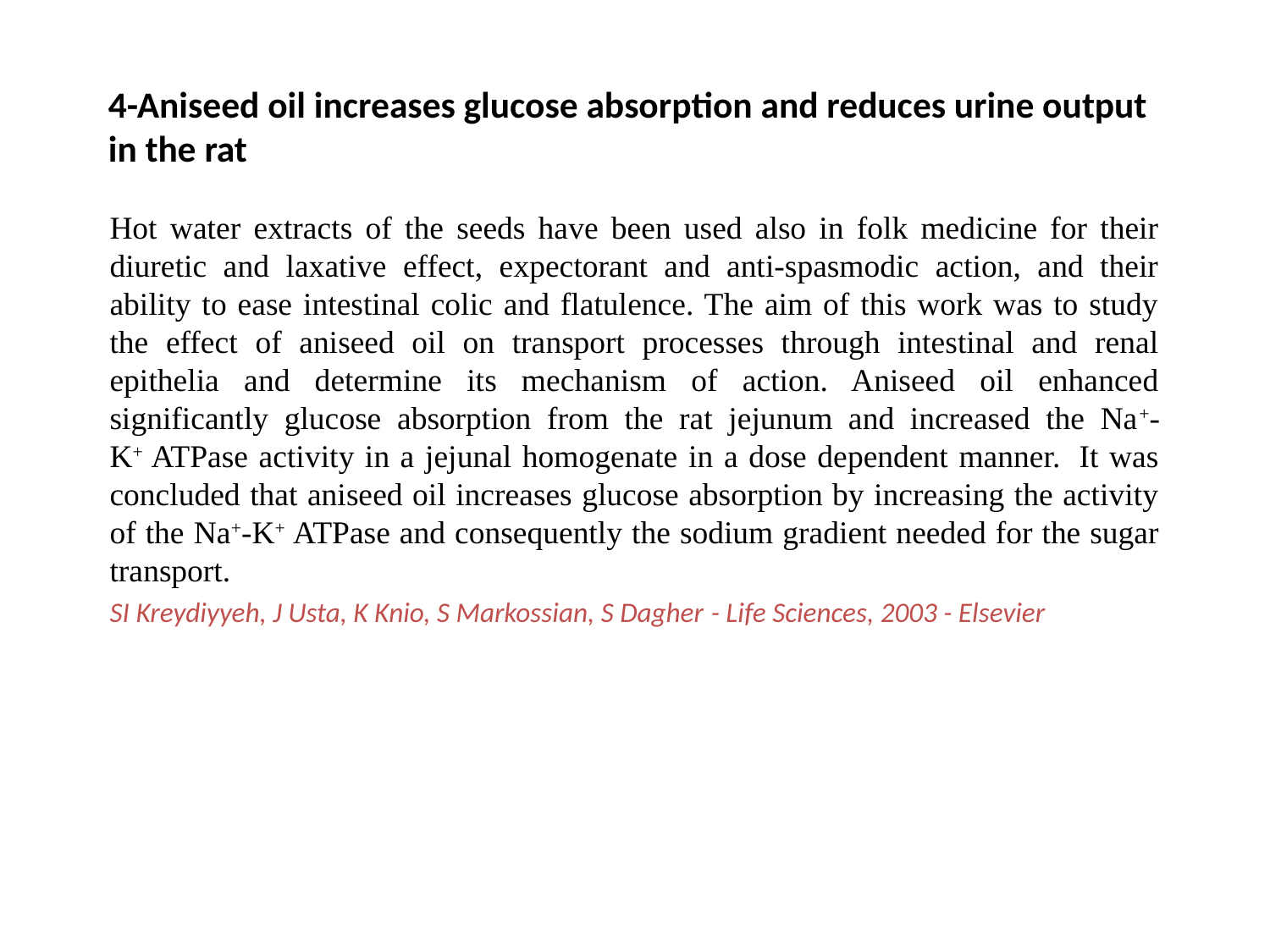

# 4-Aniseed oil increases glucose absorption and reduces urine output in the rat
Hot water extracts of the seeds have been used also in folk medicine for their diuretic and laxative effect, expectorant and anti-spasmodic action, and their ability to ease intestinal colic and flatulence. The aim of this work was to study the effect of aniseed oil on transport processes through intestinal and renal epithelia and determine its mechanism of action. Aniseed oil enhanced significantly glucose absorption from the rat jejunum and increased the Na+-K+ ATPase activity in a jejunal homogenate in a dose dependent manner.  It was concluded that aniseed oil increases glucose absorption by increasing the activity of the Na+-K+ ATPase and consequently the sodium gradient needed for the sugar transport.
SI Kreydiyyeh, J Usta, K Knio, S Markossian, S Dagher - Life Sciences, 2003 - Elsevier